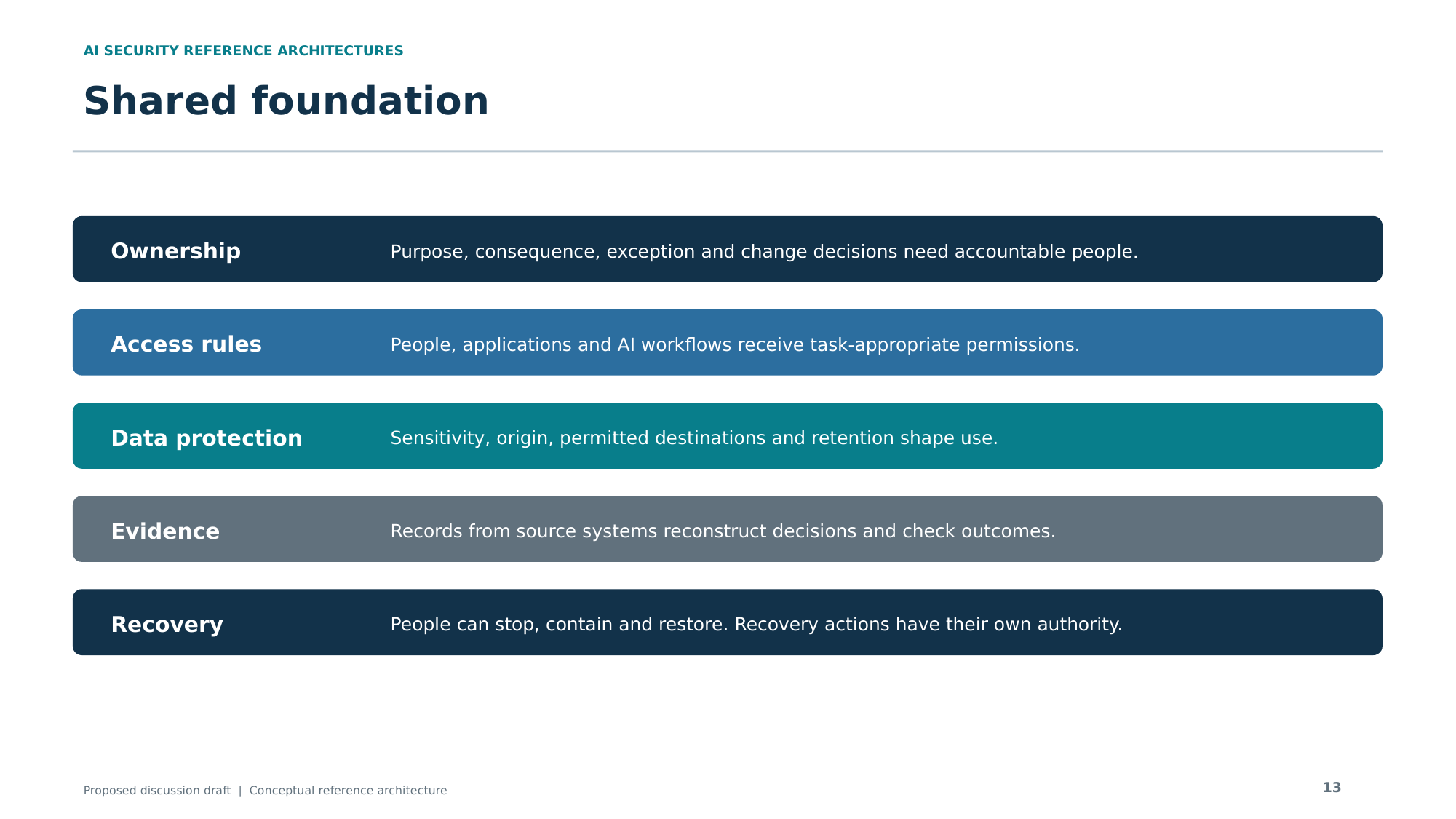

AI SECURITY REFERENCE ARCHITECTURES
Shared foundation

Ownership
Purpose, consequence, exception and change decisions need accountable people.

Access rules
People, applications and AI workflows receive task-appropriate permissions.

Data protection
Sensitivity, origin, permitted destinations and retention shape use.

Evidence
Records from source systems reconstruct decisions and check outcomes.

Recovery
People can stop, contain and restore. Recovery actions have their own authority.
13
Proposed discussion draft  |  Conceptual reference architecture